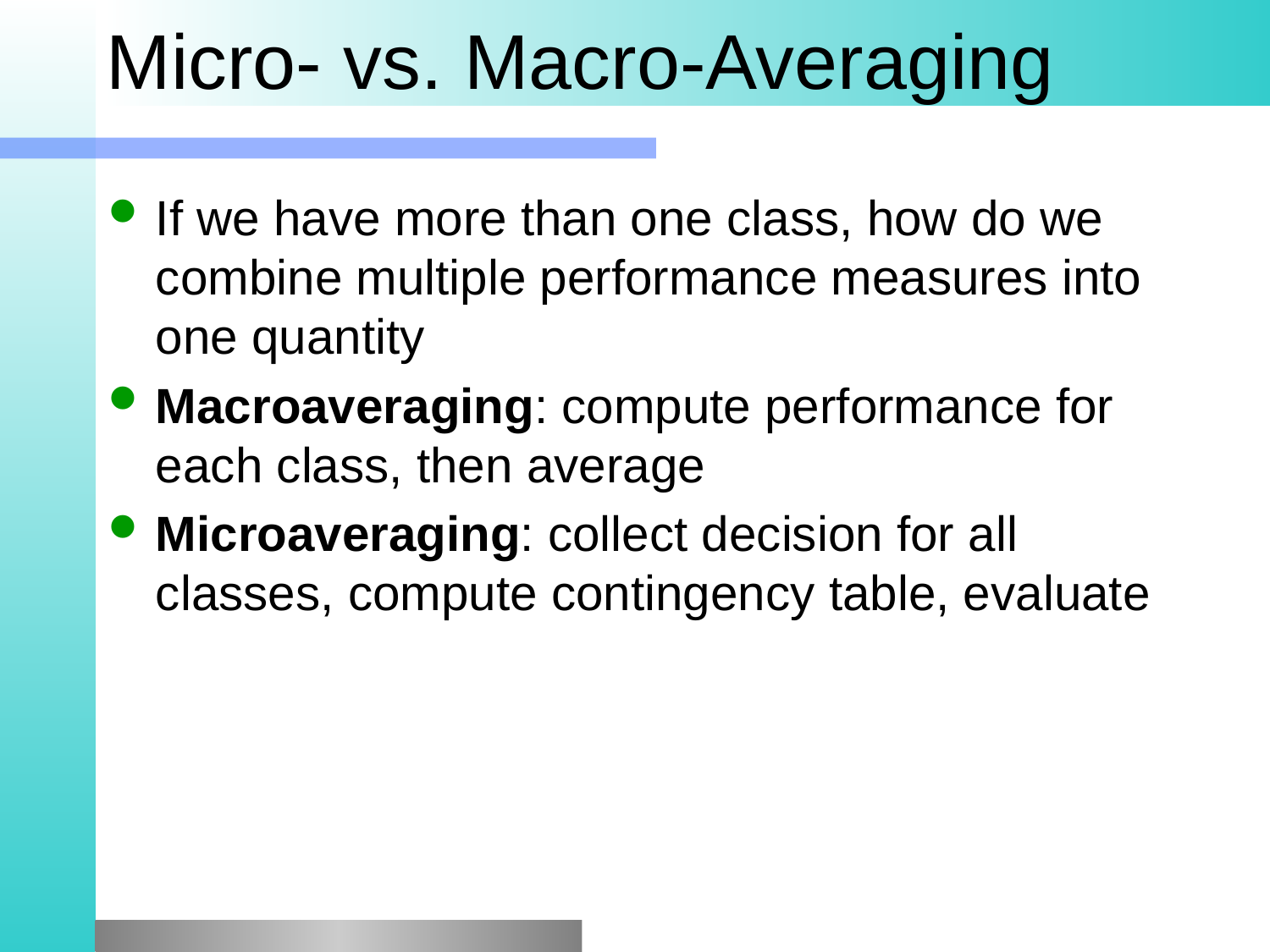

# Micro- vs. Macro-Averaging
If we have more than one class, how do we combine multiple performance measures into  one quantity
Macroaveraging: compute performance for each class, then average
Microaveraging: collect decision for all classes, compute contingency table, evaluate